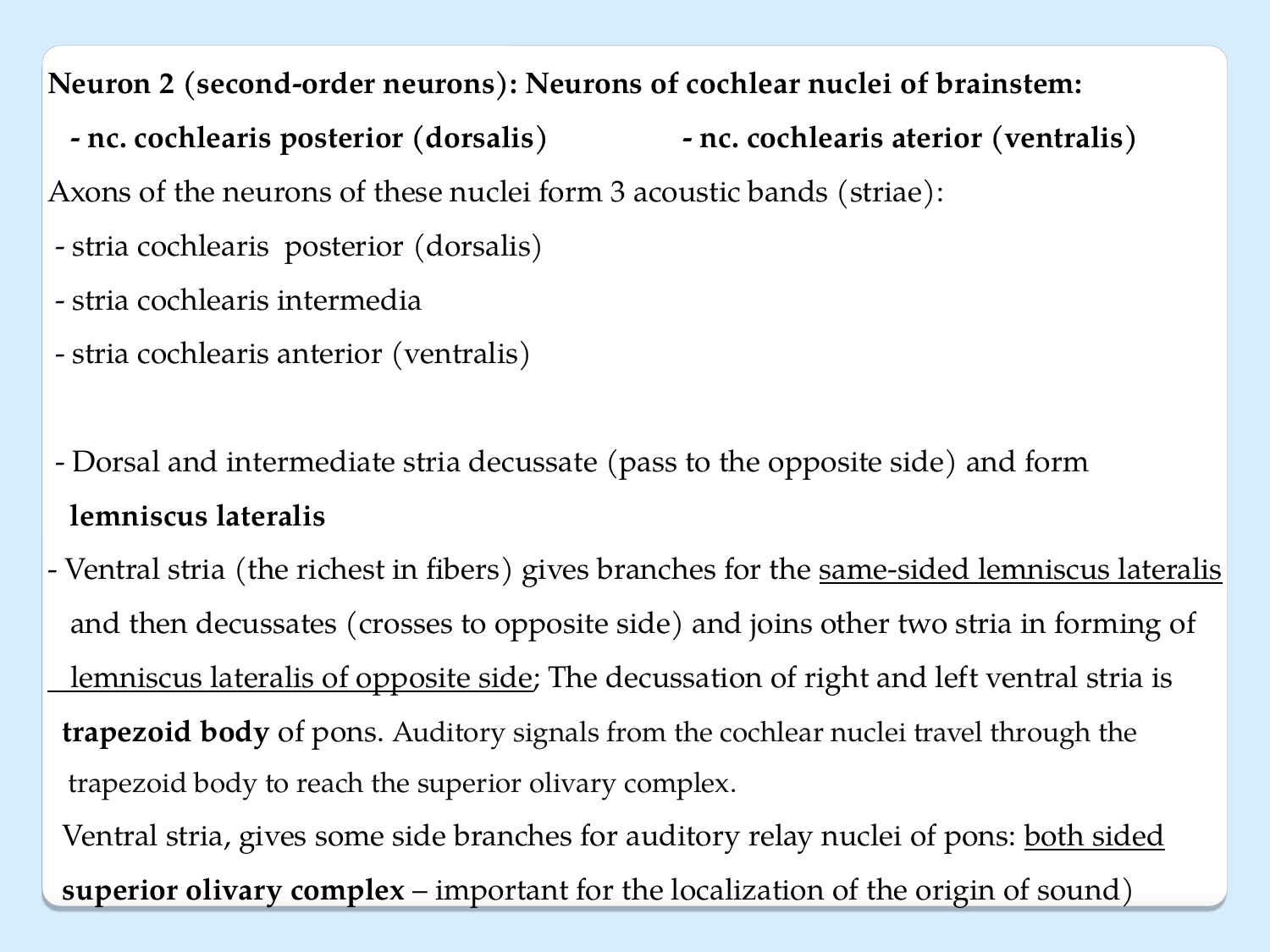

Neuron 2 (second-order neurons): Neurons of cochlear nuclei of brainstem:
   - nc. cochlearis posterior (dorsalis)		- nc. cochlearis aterior (ventralis)
Axons of the neurons of these nuclei form 3 acoustic bands (striae):
 - stria cochlearis  posterior (dorsalis)
 - stria cochlearis intermedia
 - stria cochlearis anterior (ventralis)

 - Dorsal and intermediate stria decussate (pass to the opposite side) and form
   lemniscus lateralis
- Ventral stria (the richest in fibers) gives branches for the same-sided lemniscus lateralis
   and then decussates (crosses to opposite side) and joins other two stria in forming of
   lemniscus lateralis of opposite side; The decussation of right and left ventral stria is
  trapezoid body of pons. Auditory signals from the cochlear nuclei travel through the
   trapezoid body to reach the superior olivary complex.
  Ventral stria, gives some side branches for auditory relay nuclei of pons: both sided
  superior olivary complex – important for the localization of the origin of sound)